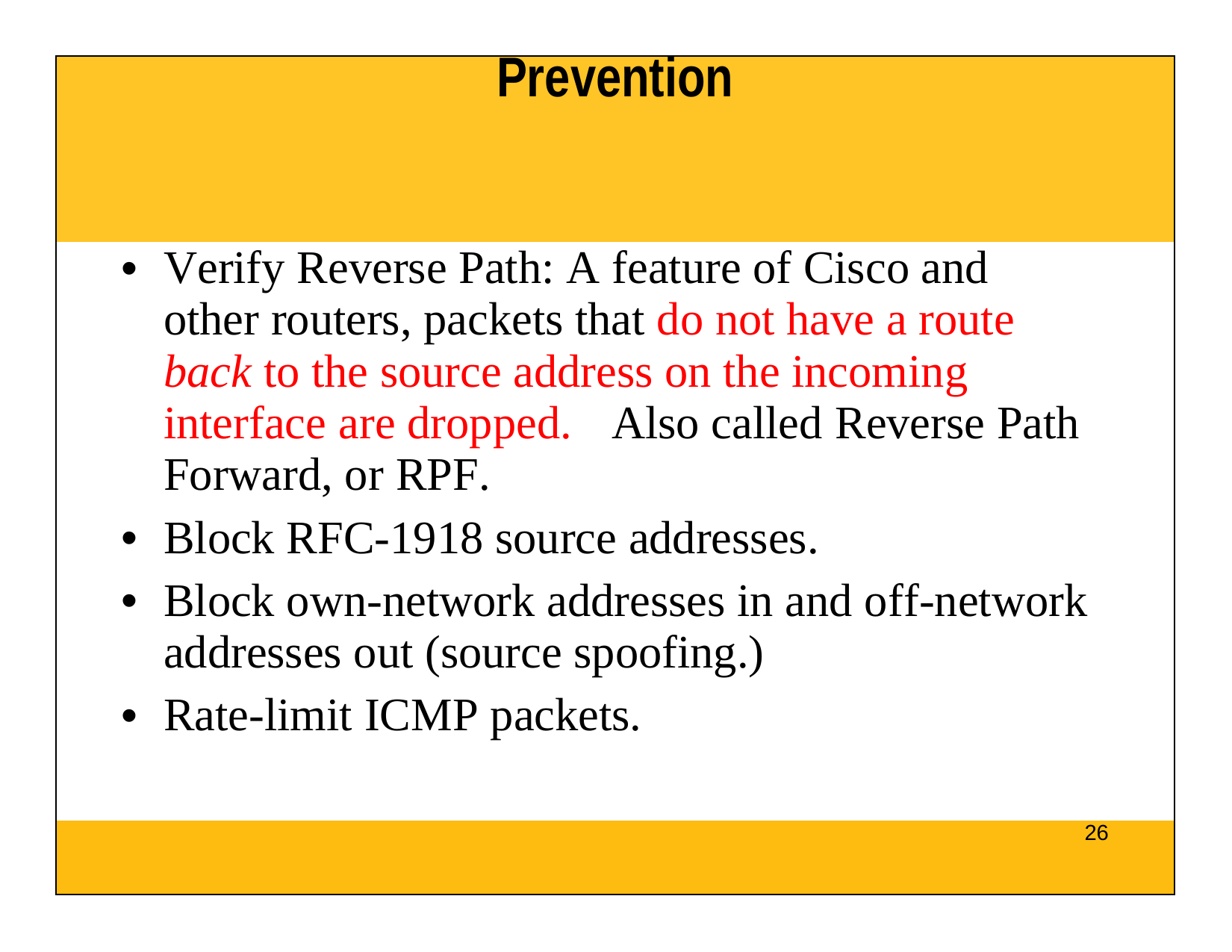

| Prevention |
| --- |
| Verify Reverse Path: A feature of Cisco and other routers, packets that do not have a route back to the source address on the incoming interface are dropped. Also called Reverse Path Forward, or RPF. Block RFC-1918 source addresses. Block own-network addresses in and off-network addresses out (source spoofing.) Rate-limit ICMP packets. |
| 26 |